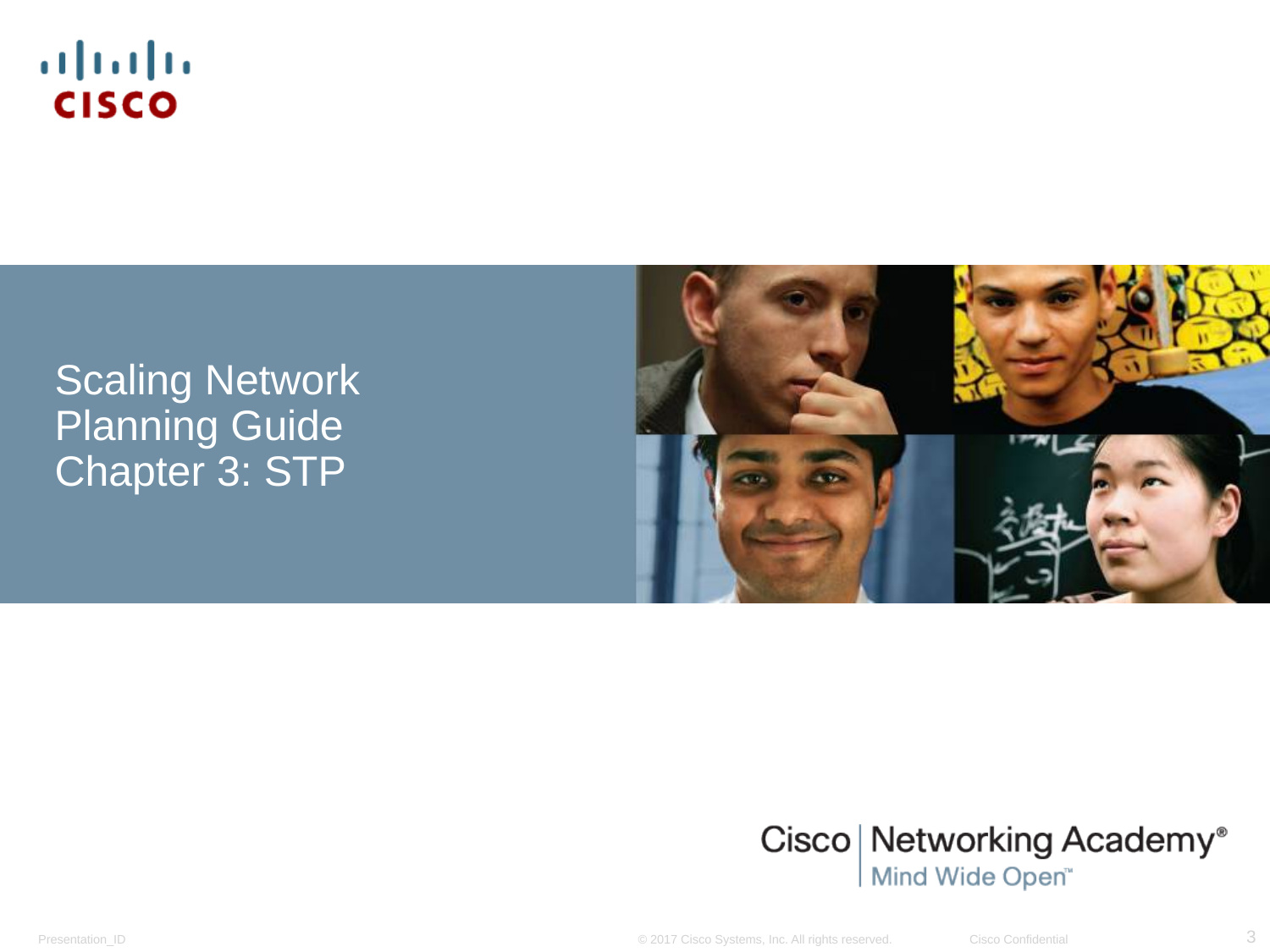

Scaling Network
Planning Guide
Chapter 3: STP